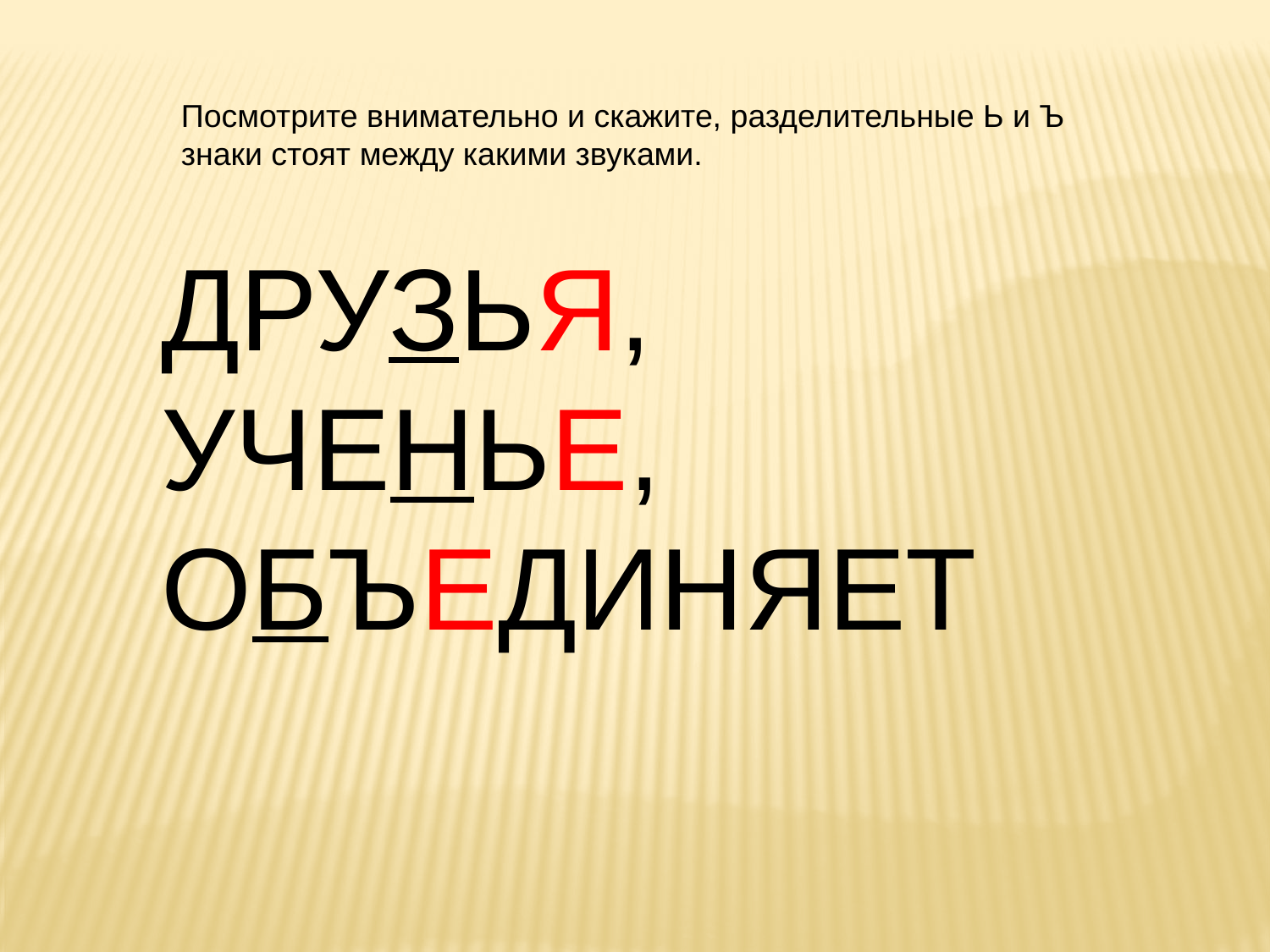

Посмотрите внимательно и скажите, разделительные Ь и Ъ знаки стоят между какими звуками.
ДРУЗЬЯ,
УЧЕНЬЕ,
ОБЪЕДИНЯЕТ